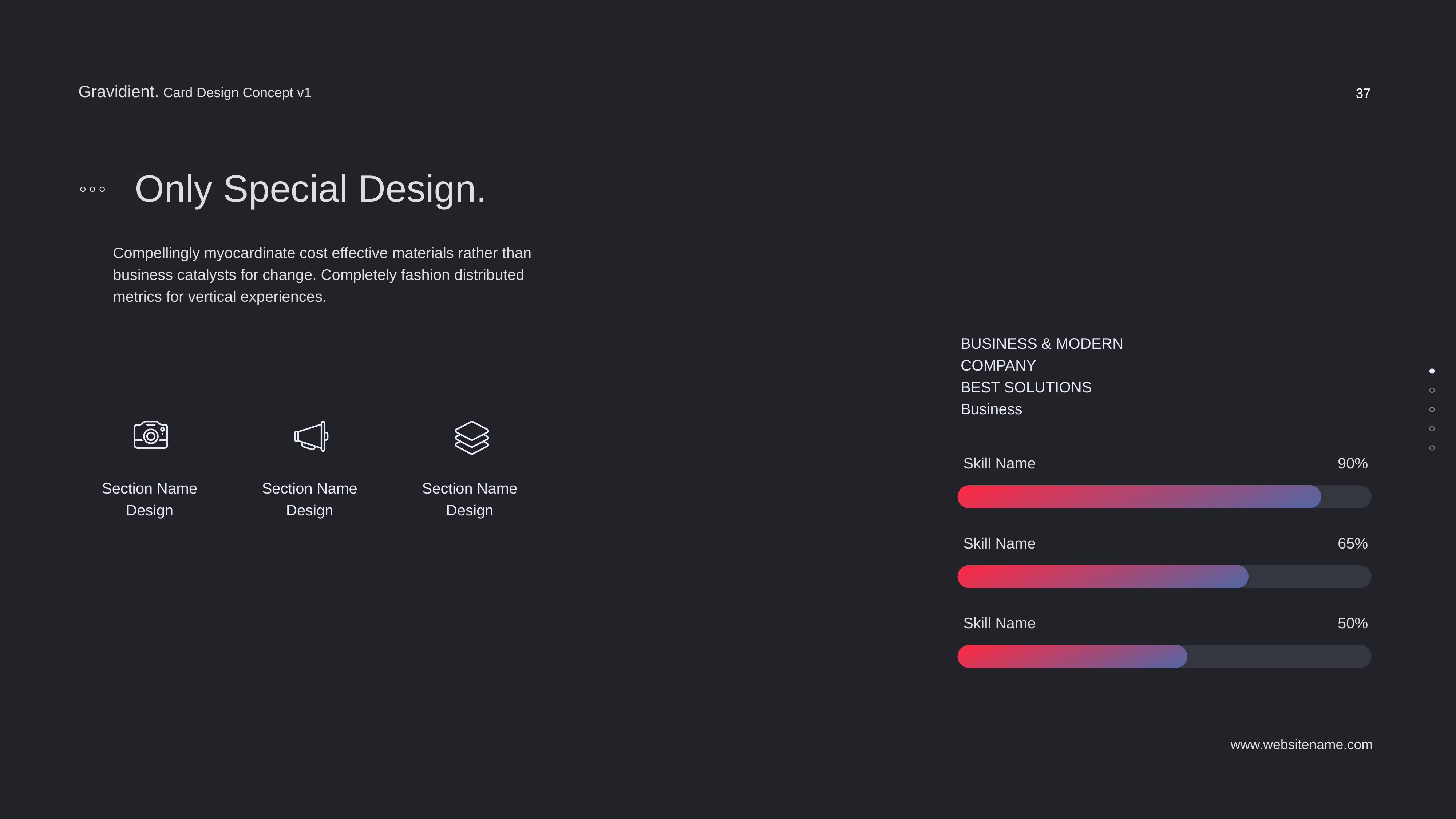

37
Only Special Design.

Compellingly myocardinate cost effective materials rather than
business catalysts for change. Completely fashion distributed
metrics for vertical experiences.
BUSINESS & MODERN COMPANY
BEST SOLUTIONS
Business

Skill Name
90%
Section Name
Design
Section Name
Design
Section Name
Design

Skill Name
65%

Skill Name
50%